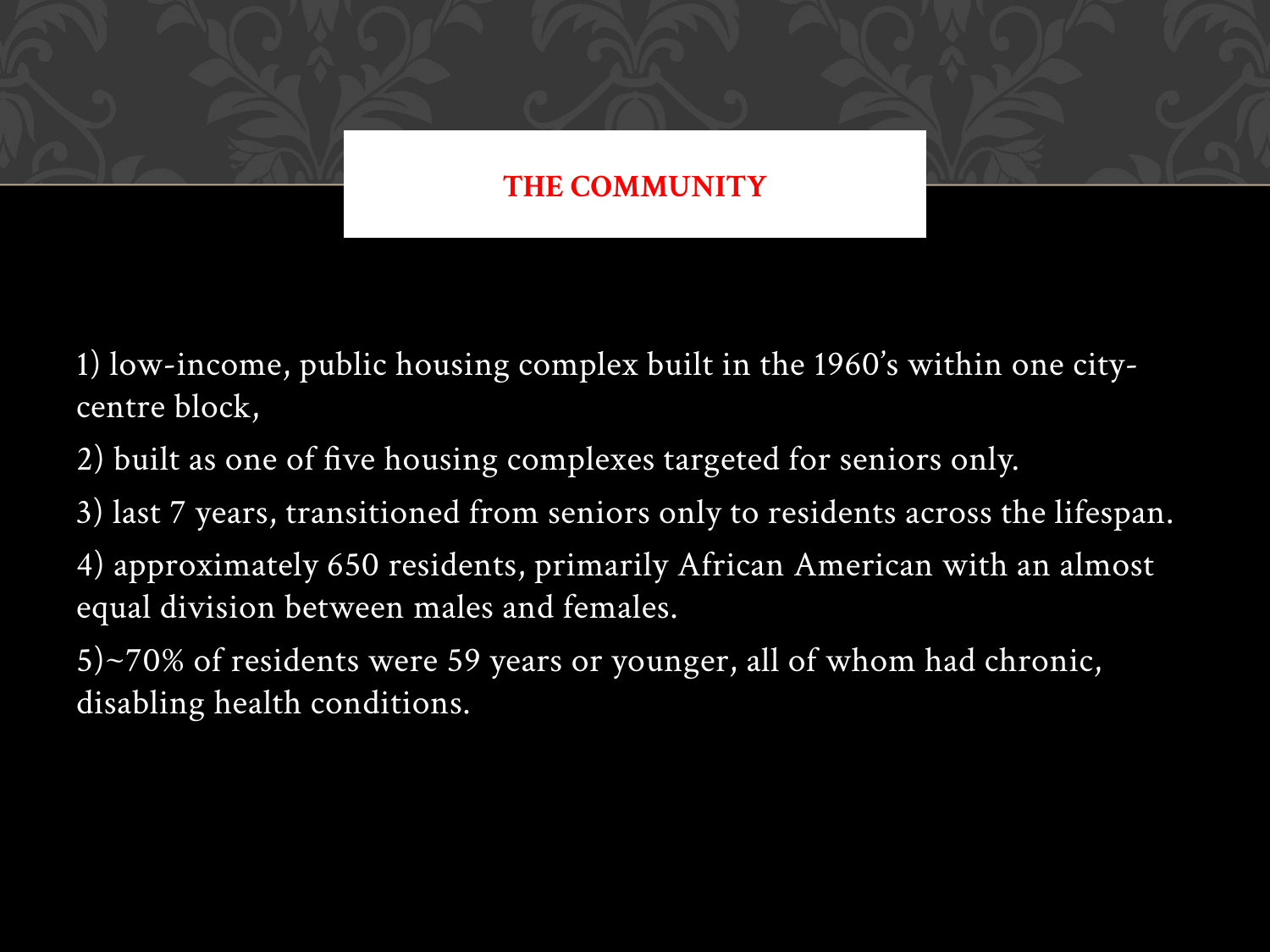

# The Community

1) low-income, public housing complex built in the 1960’s within one city-centre block,
2) built as one of five housing complexes targeted for seniors only.
3) last 7 years, transitioned from seniors only to residents across the lifespan.
4) approximately 650 residents, primarily African American with an almost equal division between males and females.
5)~70% of residents were 59 years or younger, all of whom had chronic, disabling health conditions.